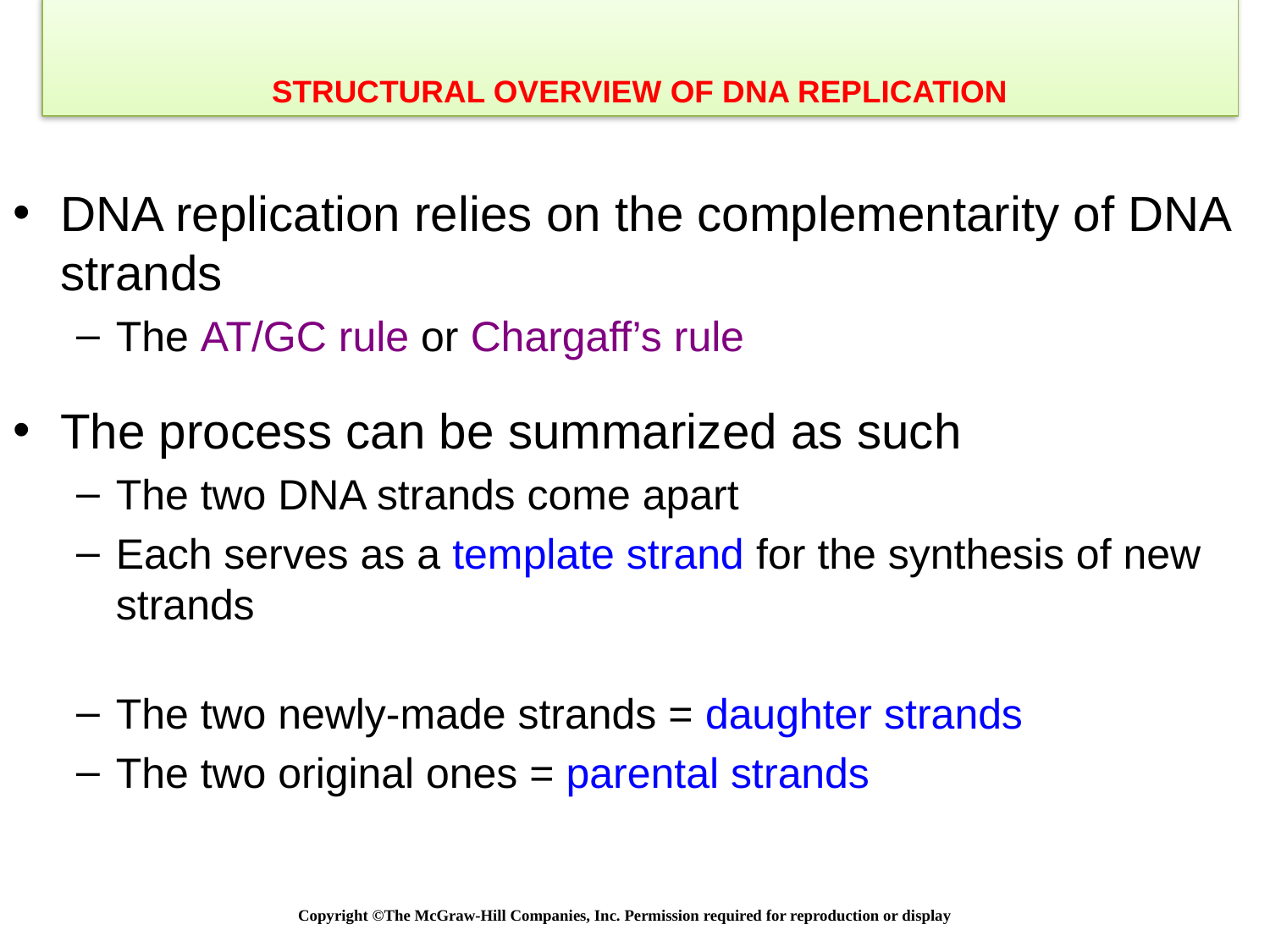

# STRUCTURAL OVERVIEW OF DNA REPLICATION
DNA replication relies on the complementarity of DNA strands
The AT/GC rule or Chargaff’s rule

The process can be summarized as such
The two DNA strands come apart
Each serves as a template strand for the synthesis of new strands

The two newly-made strands = daughter strands
The two original ones = parental strands
Copyright ©The McGraw-Hill Companies, Inc. Permission required for reproduction or display